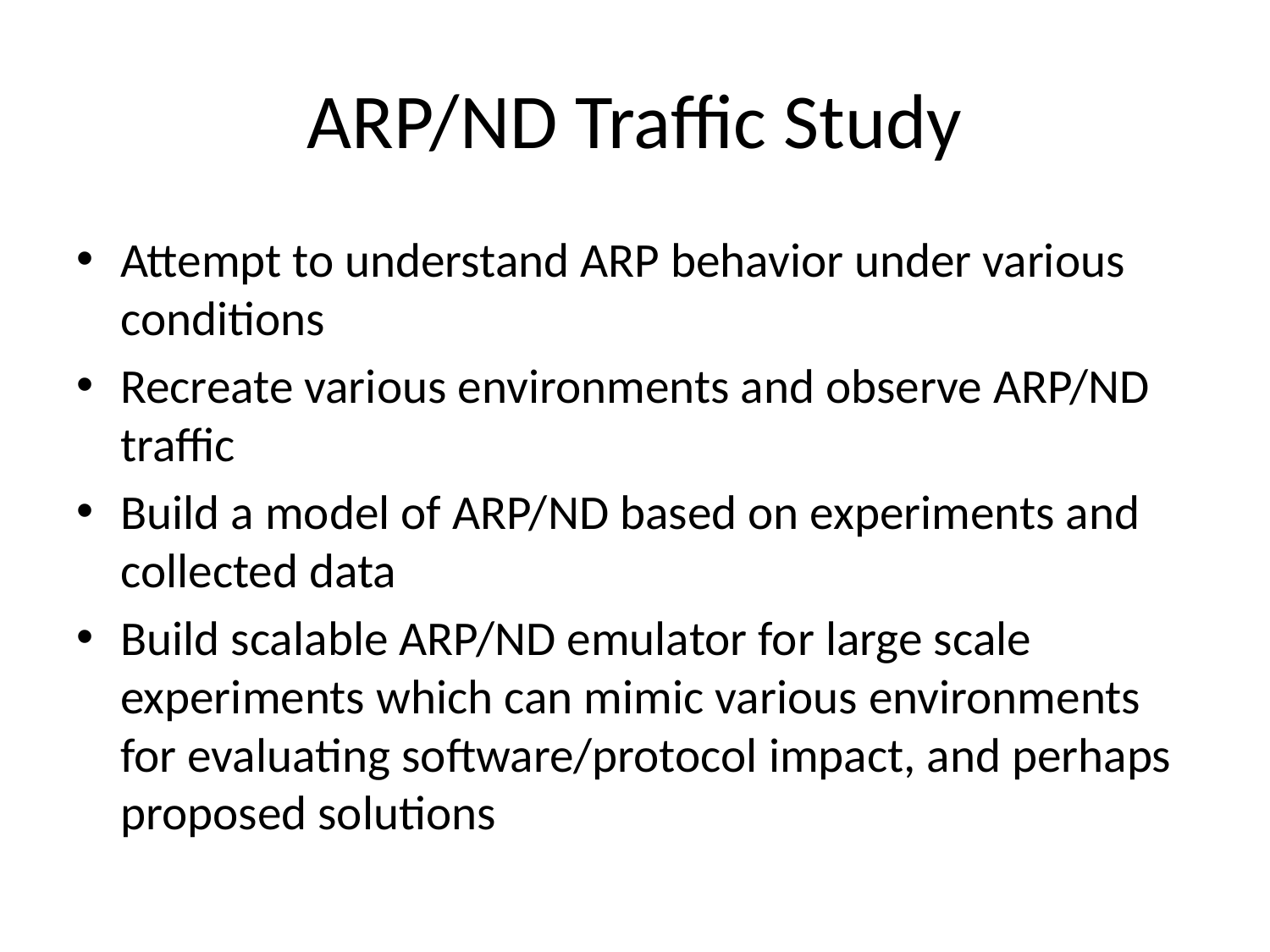

# ARP/ND Traffic Study
Attempt to understand ARP behavior under various conditions
Recreate various environments and observe ARP/ND traffic
Build a model of ARP/ND based on experiments and collected data
Build scalable ARP/ND emulator for large scale experiments which can mimic various environments for evaluating software/protocol impact, and perhaps proposed solutions